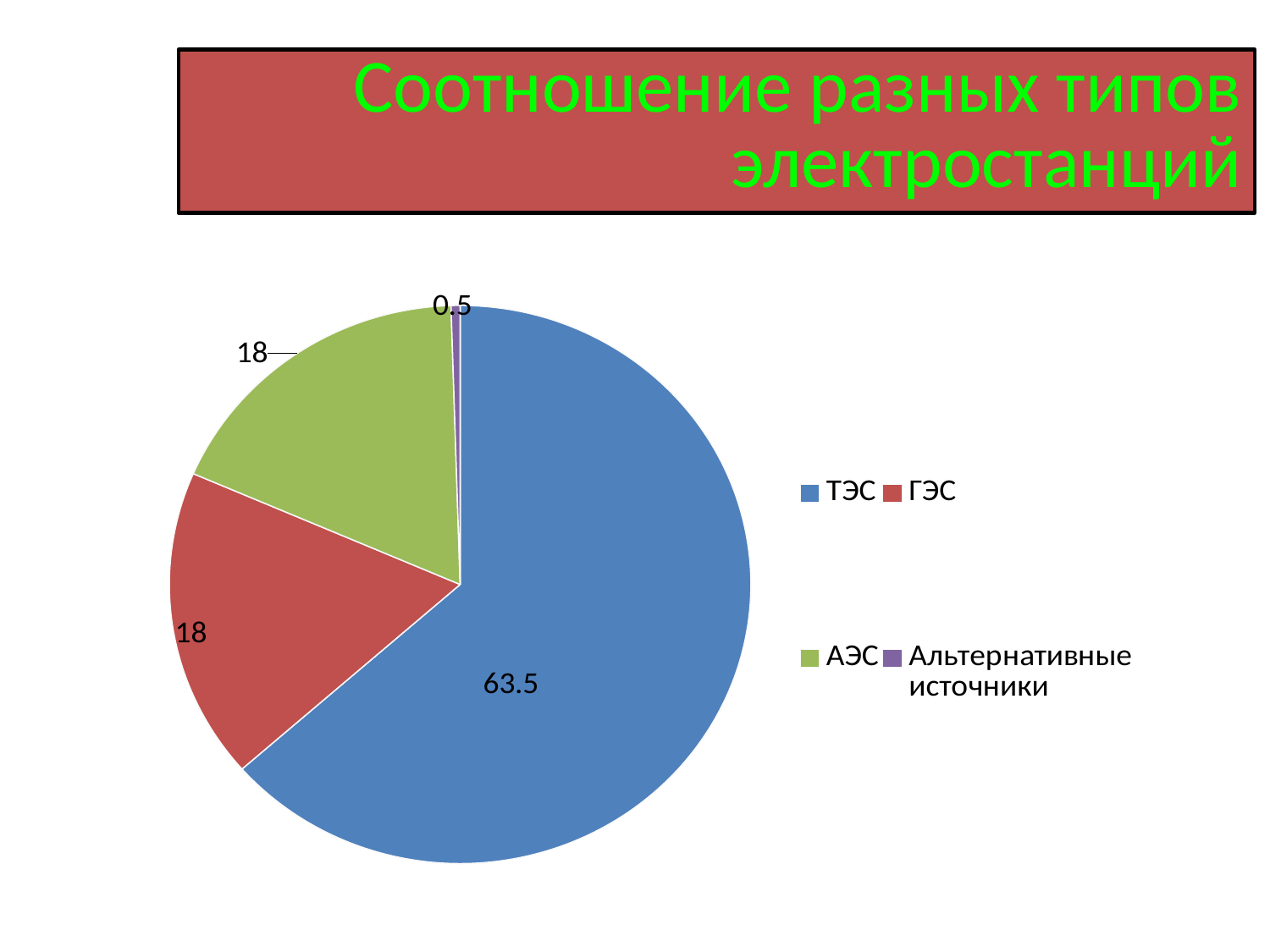

# Соотношение разных типов электростанций

### Chart

| Category | % |
|---|---|
| ТЭС | 63.5 |
| ГЭС | 18.0 |
| АЭС | 18.0 |
| Альтернативные источники | 0.5 |